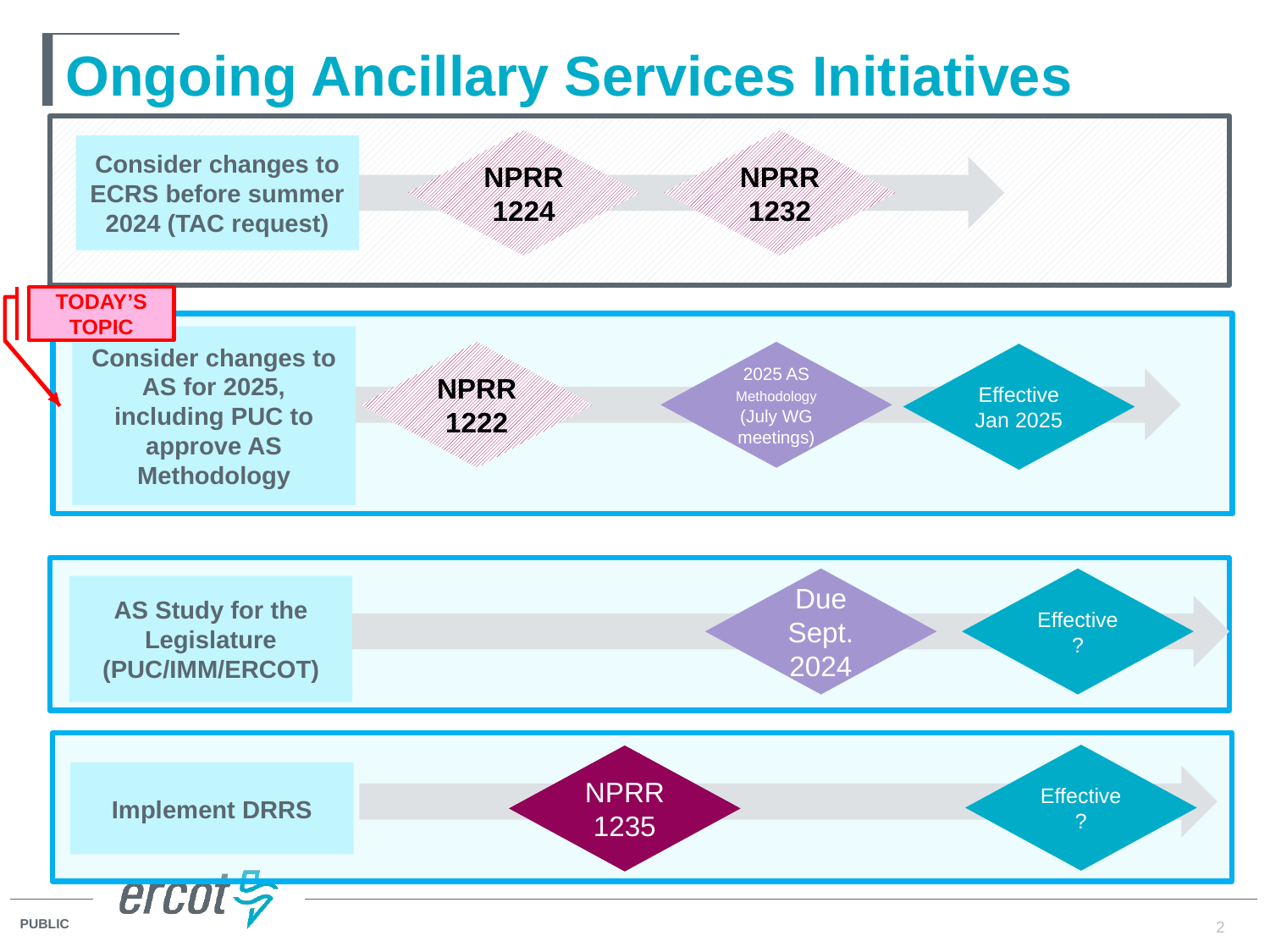

# Ongoing Ancillary Services Initiatives

NPRR1224
NPRR1232
Consider changes to ECRS before summer 2024 (TAC request)

Today’s Topic

Consider changes to AS for 2025, including PUC to approve AS Methodology
NPRR1222
2025 AS Methodology (July WG meetings)
Effective Jan 2025

Due Sept. 2024
Effective?
AS Study for the Legislature
(PUC/IMM/ERCOT)

Effective?
NPRR1235
Implement DRRS

2